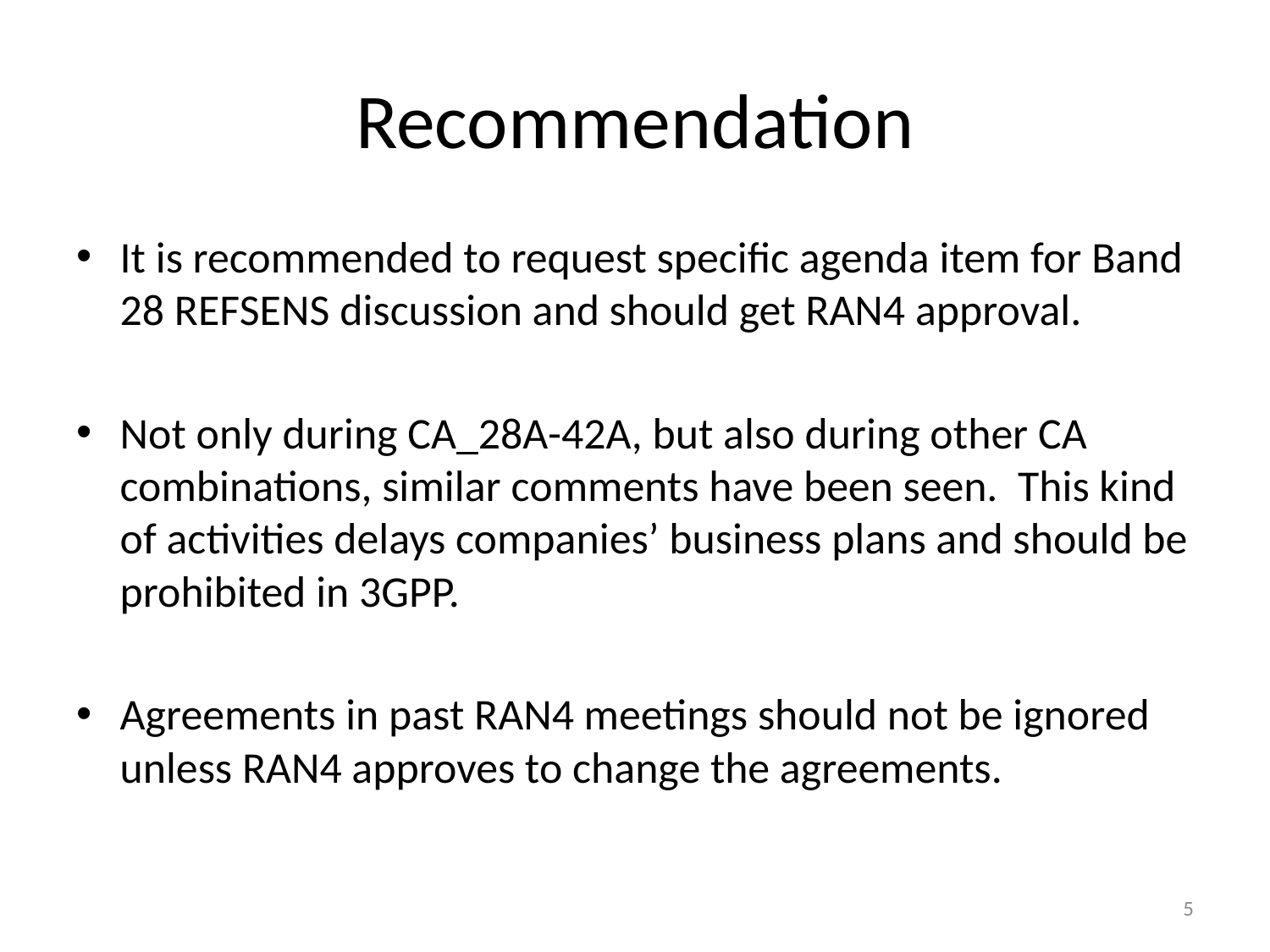

# Recommendation
It is recommended to request specific agenda item for Band 28 REFSENS discussion and should get RAN4 approval.

Not only during CA_28A-42A, but also during other CA combinations, similar comments have been seen.  This kind of activities delays companies’ business plans and should be prohibited in 3GPP.

Agreements in past RAN4 meetings should not be ignored unless RAN4 approves to change the agreements.
5